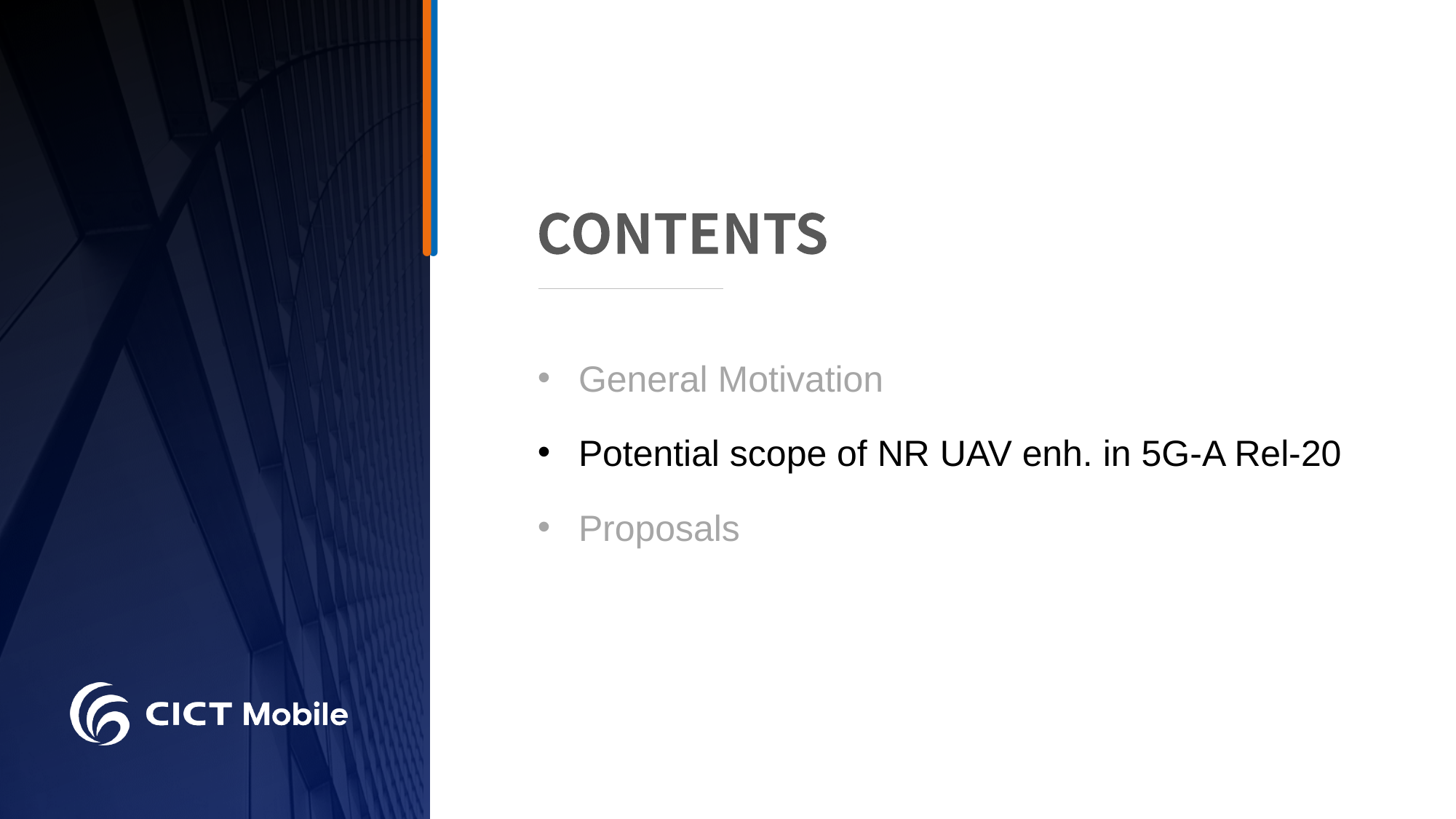

General Motivation
Potential scope of NR UAV enh. in 5G-A Rel-20
Proposals